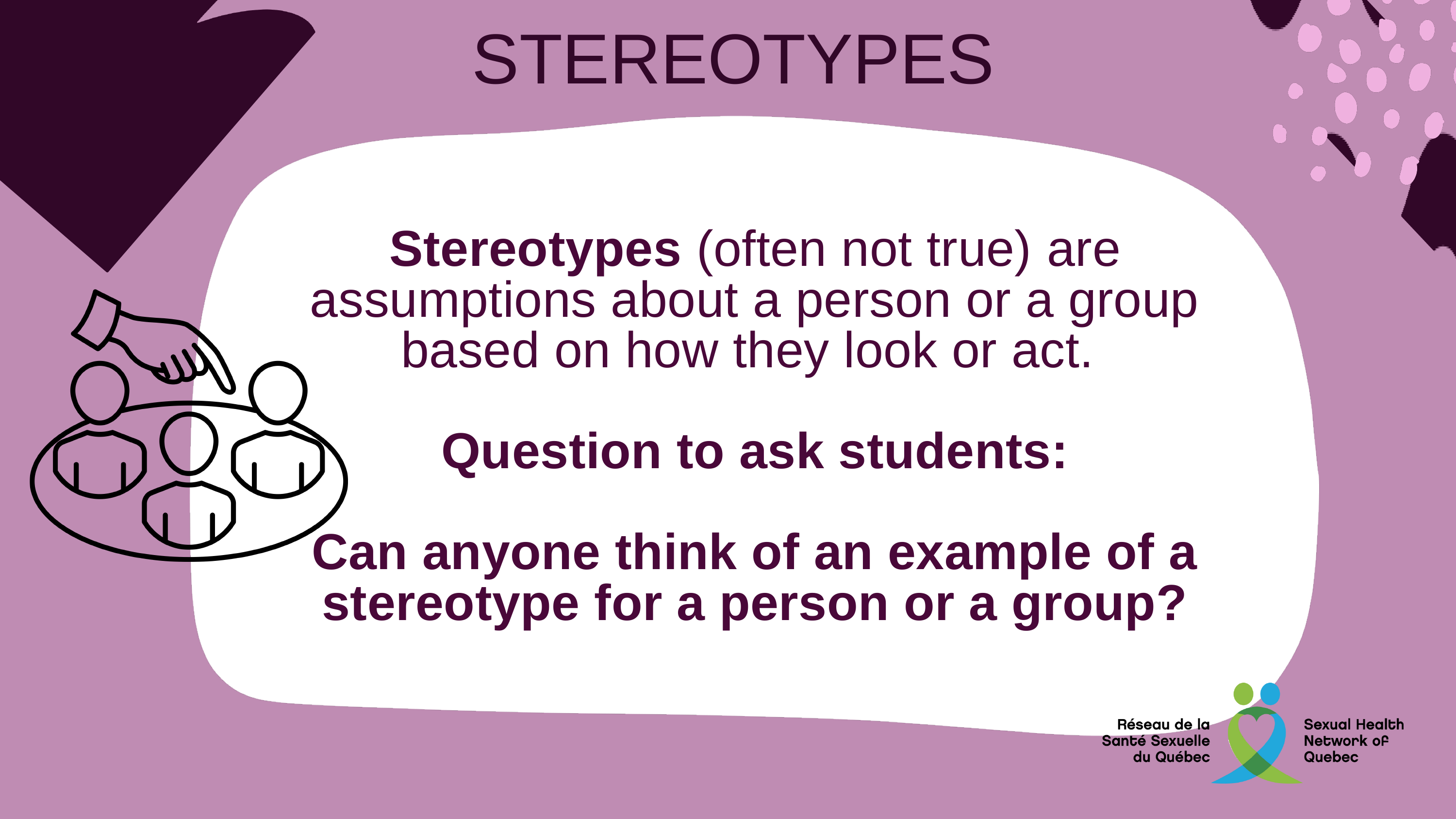

STEREOTYPES

Stereotypes (often not true) are assumptions about a person or a group based on how they look or act.

Question to ask students:

Can anyone think of an example of a stereotype for a person or a group?